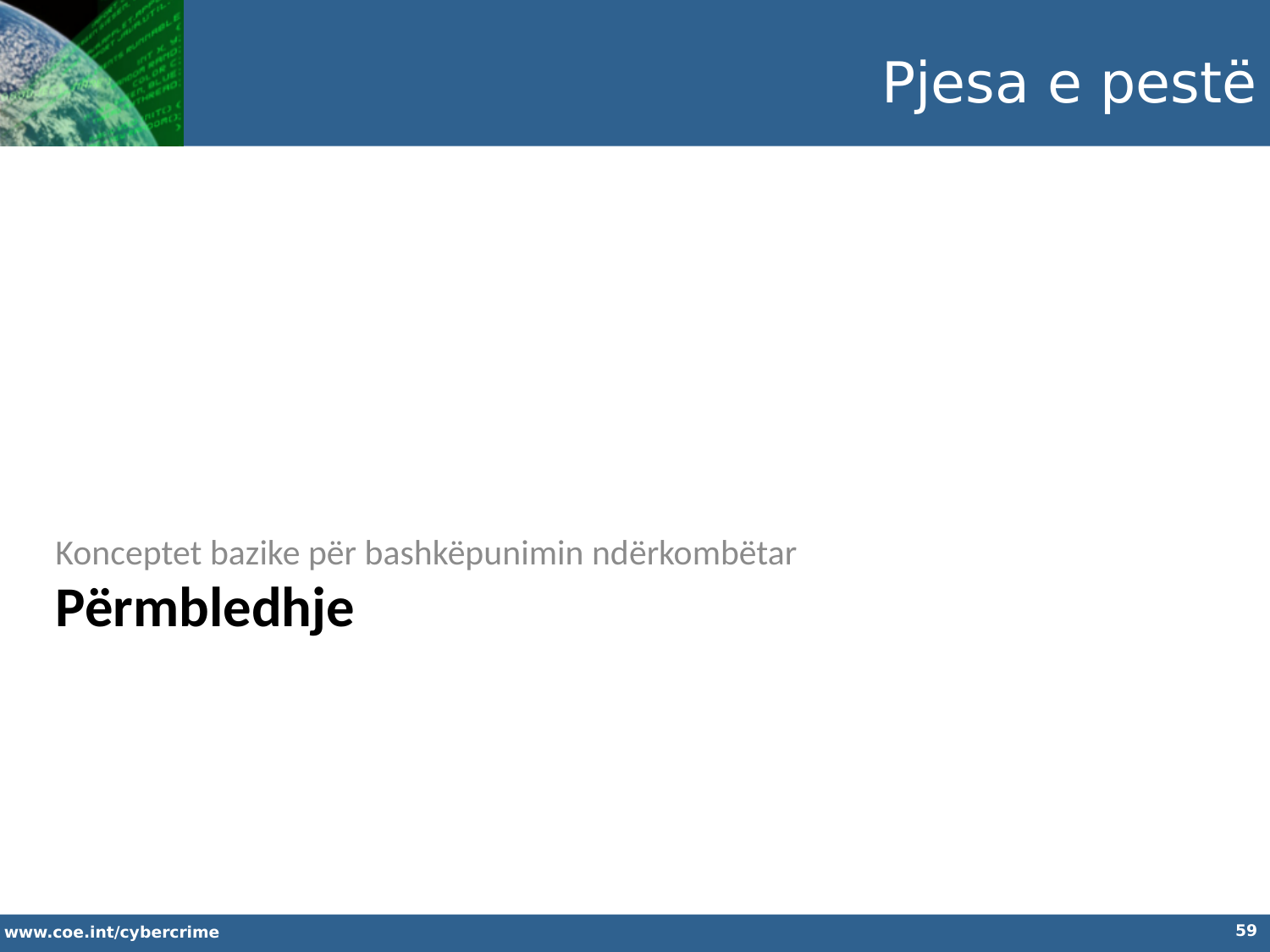

Pjesa e pestë
Konceptet bazike për bashkëpunimin ndërkombëtar
Përmbledhje
59